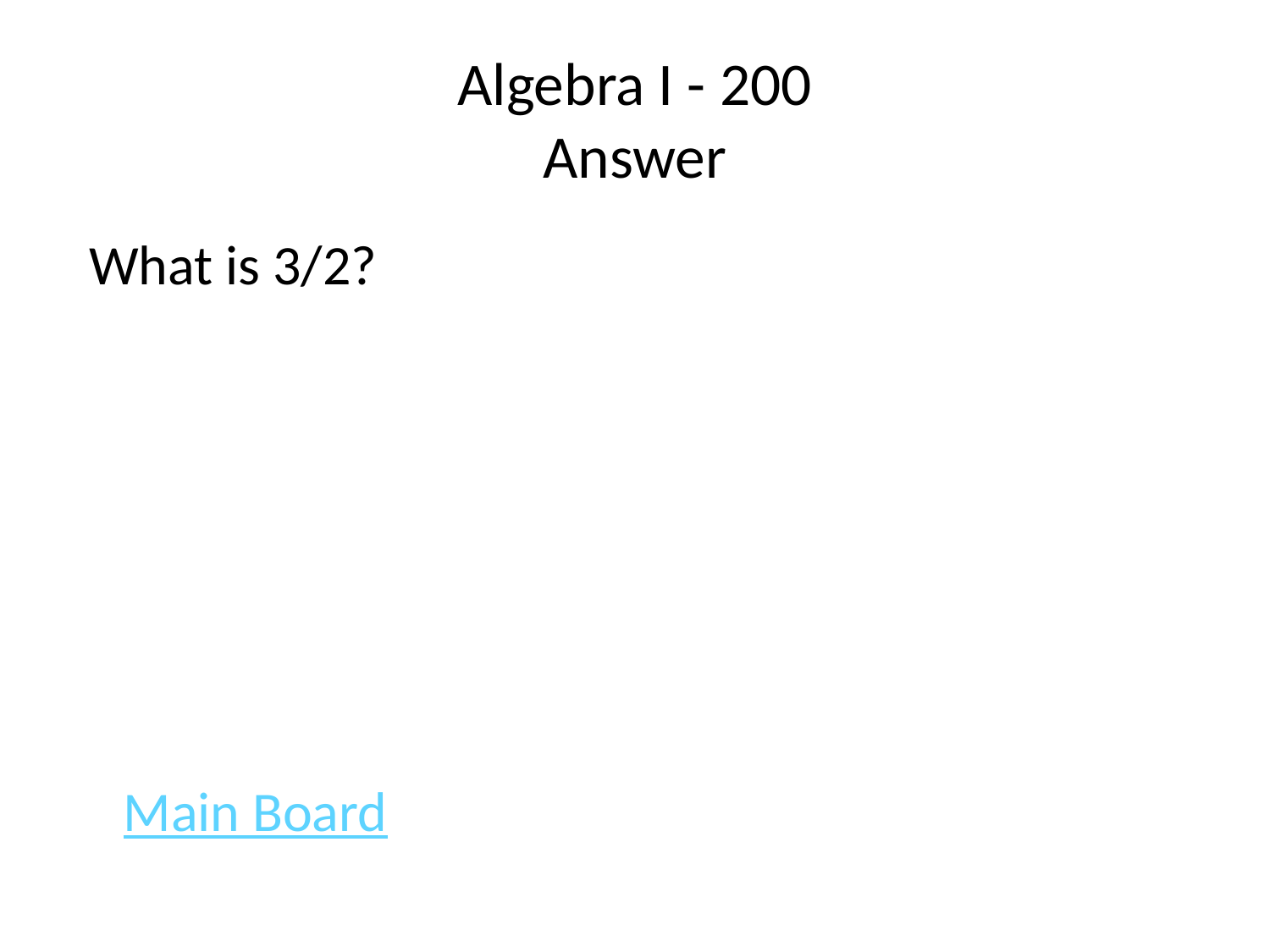

# Algebra I - 200 Answer
 What is 3/2?

							Main Board